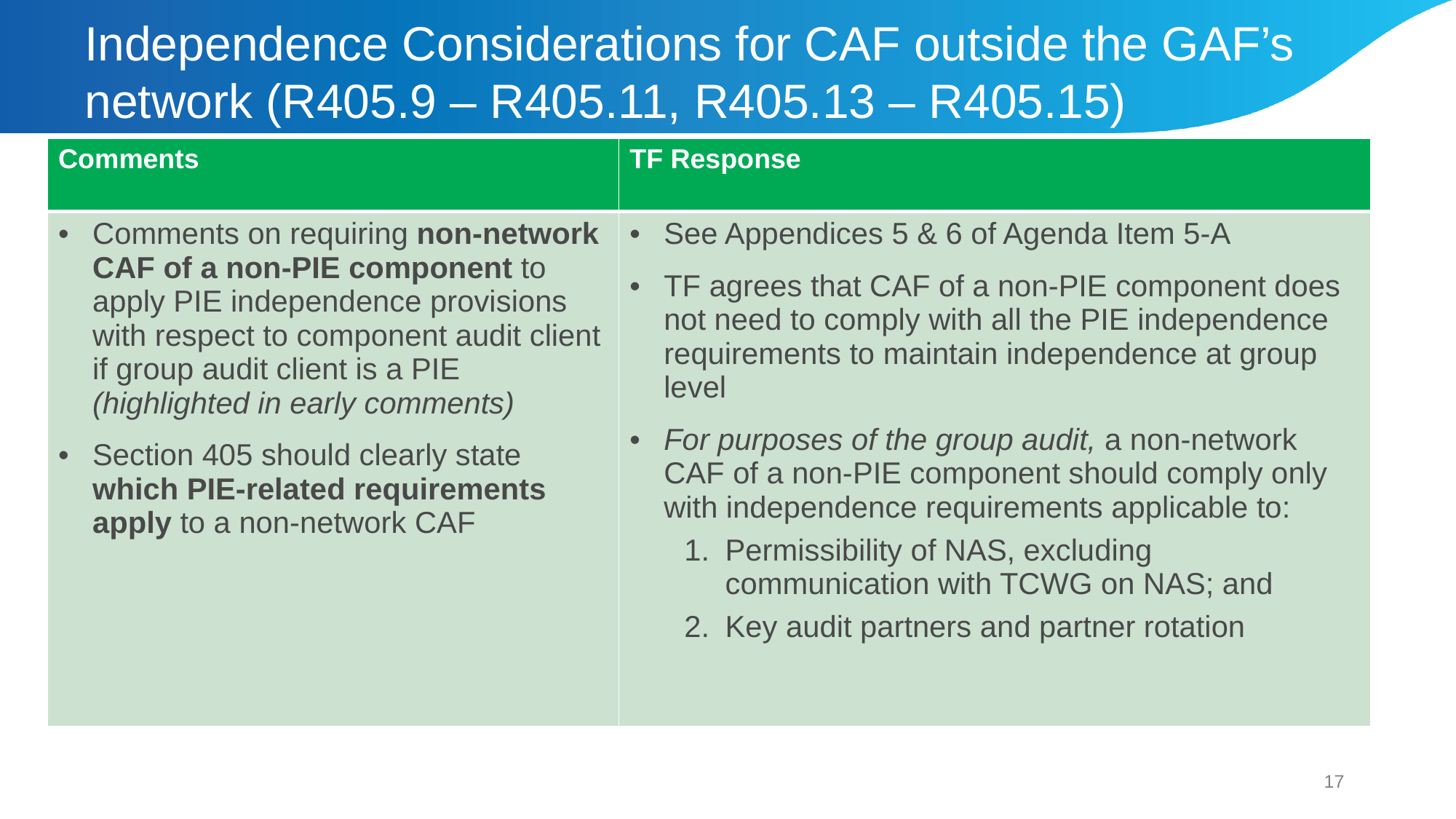

# Independence Considerations for CAF outside the GAF’s network (R405.9 – R405.11, R405.13 – R405.15)
| Comments | TF Response |
| --- | --- |
| Comments on requiring non-network CAF of a non-PIE component to apply PIE independence provisions with respect to component audit client if group audit client is a PIE (highlighted in early comments) Section 405 should clearly state which PIE-related requirements apply to a non-network CAF | See Appendices 5 & 6 of Agenda Item 5-A TF agrees that CAF of a non-PIE component does not need to comply with all the PIE independence requirements to maintain independence at group level For purposes of the group audit, a non-network CAF of a non-PIE component should comply only with independence requirements applicable to: Permissibility of NAS, excluding communication with TCWG on NAS; and  Key audit partners and partner rotation |
17